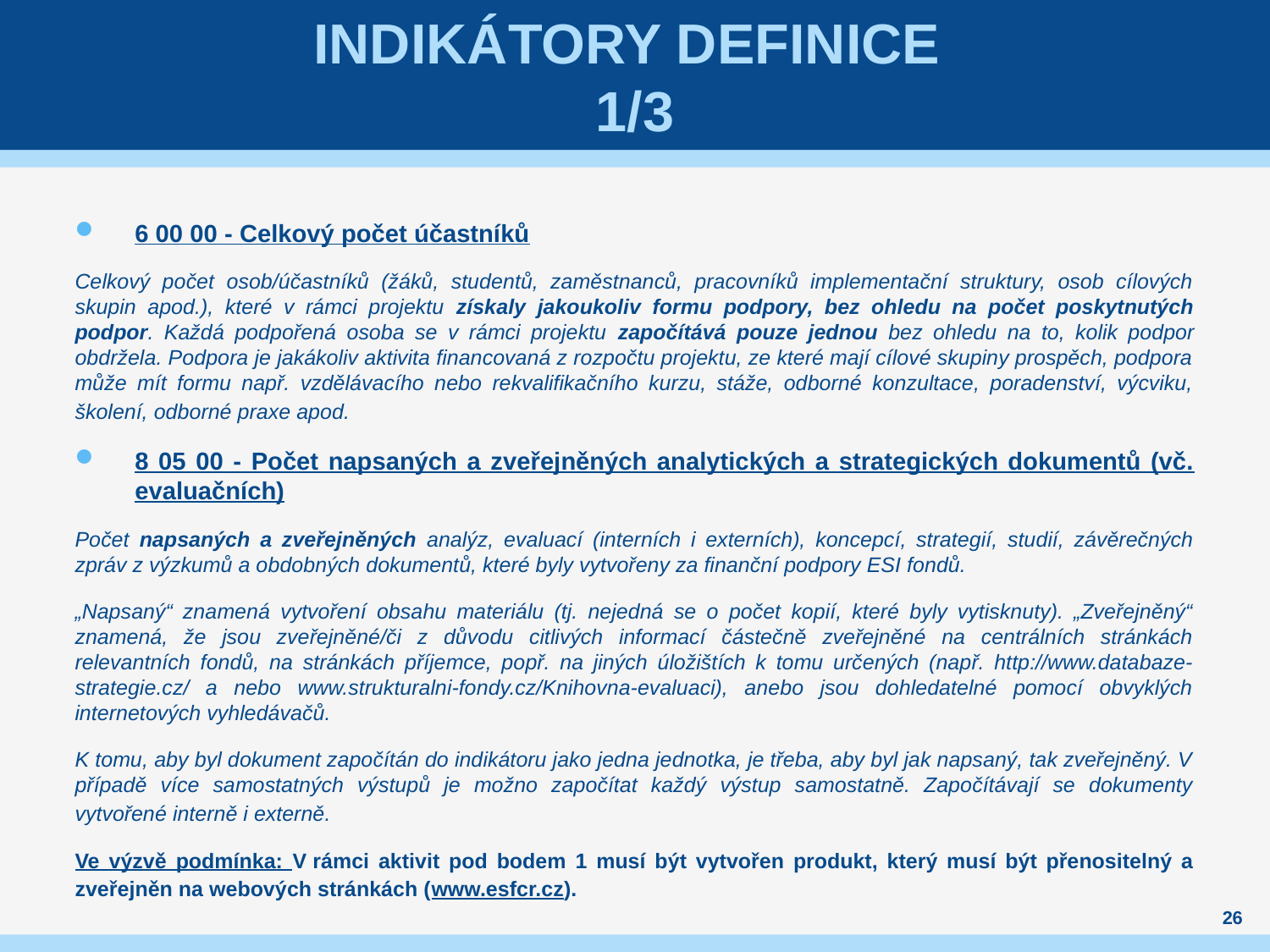

# Indikátory definice 1/3
6 00 00 - Celkový počet účastníků
Celkový počet osob/účastníků (žáků, studentů, zaměstnanců, pracovníků implementační struktury, osob cílových skupin apod.), které v rámci projektu získaly jakoukoliv formu podpory, bez ohledu na počet poskytnutých podpor. Každá podpořená osoba se v rámci projektu započítává pouze jednou bez ohledu na to, kolik podpor obdržela. Podpora je jakákoliv aktivita financovaná z rozpočtu projektu, ze které mají cílové skupiny prospěch, podpora může mít formu např. vzdělávacího nebo rekvalifikačního kurzu, stáže, odborné konzultace, poradenství, výcviku, školení, odborné praxe apod.
8 05 00 - Počet napsaných a zveřejněných analytických a strategických dokumentů (vč. evaluačních)
Počet napsaných a zveřejněných analýz, evaluací (interních i externích), koncepcí, strategií, studií, závěrečných zpráv z výzkumů a obdobných dokumentů, které byly vytvořeny za finanční podpory ESI fondů.
„Napsaný“ znamená vytvoření obsahu materiálu (tj. nejedná se o počet kopií, které byly vytisknuty). „Zveřejněný“ znamená, že jsou zveřejněné/či z důvodu citlivých informací částečně zveřejněné na centrálních stránkách relevantních fondů, na stránkách příjemce, popř. na jiných úložištích k tomu určených (např. http://www.databaze-strategie.cz/ a nebo www.strukturalni-fondy.cz/Knihovna-evaluaci), anebo jsou dohledatelné pomocí obvyklých internetových vyhledávačů.
K tomu, aby byl dokument započítán do indikátoru jako jedna jednotka, je třeba, aby byl jak napsaný, tak zveřejněný. V případě více samostatných výstupů je možno započítat každý výstup samostatně. Započítávají se dokumenty vytvořené interně i externě.
Ve výzvě podmínka: V rámci aktivit pod bodem 1 musí být vytvořen produkt, který musí být přenositelný a zveřejněn na webových stránkách (www.esfcr.cz).

26